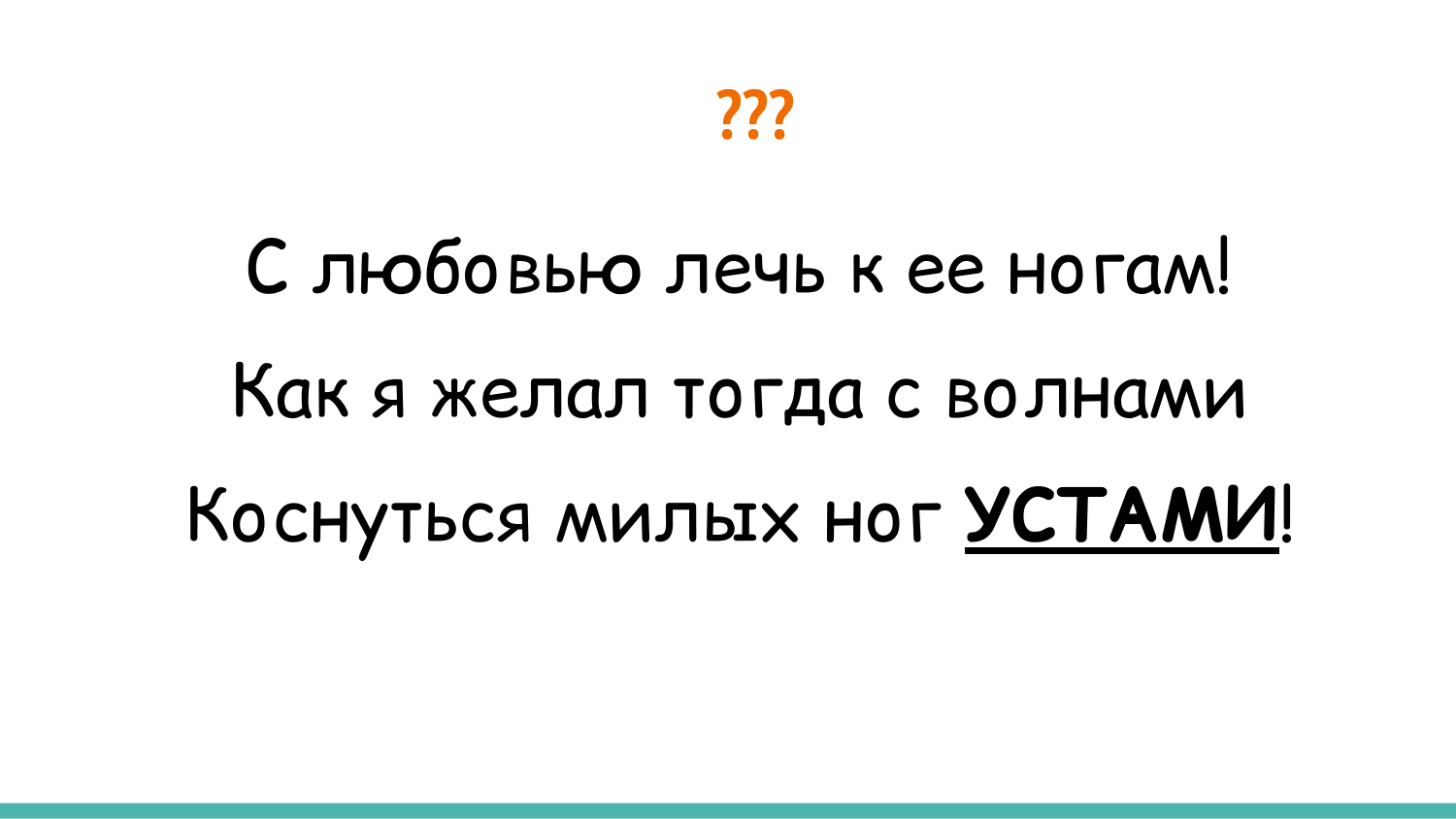

# ???

С любовью лечь к ее ногам!
Как я желал тогда с волнами
Коснуться милых ног УСТАМИ!